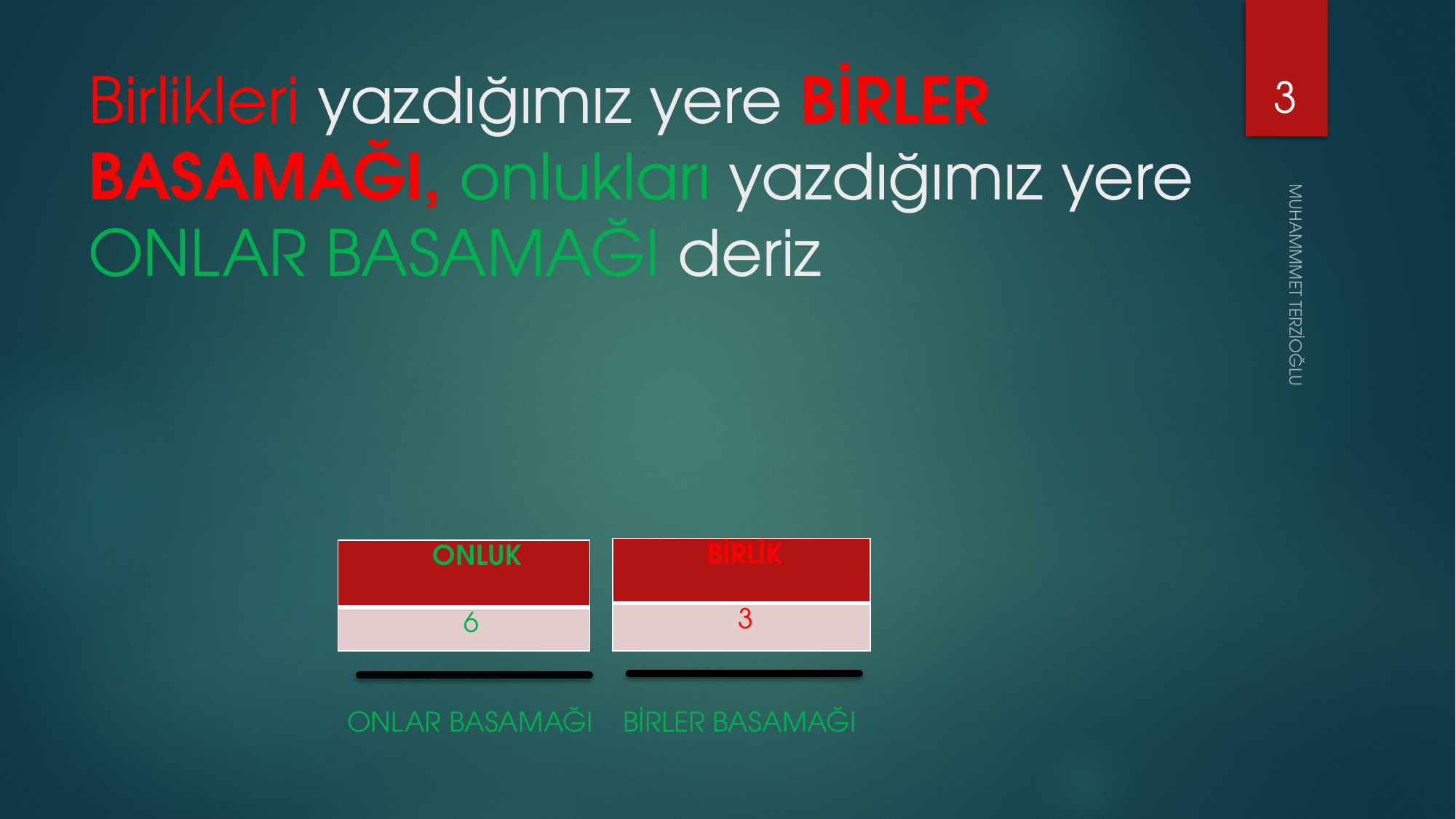

3
# Birlikleri yazdığımız yere BİRLER BASAMAĞI, onlukları yazdığımız yere ONLAR BASAMAĞI deriz
MUHAMMMET TERZİOĞLU
| BİRLİK |
| --- |
| 3 |
| ONLUK |
| --- |
| 6 |
ONLAR BASAMAĞI    BİRLER BASAMAĞI